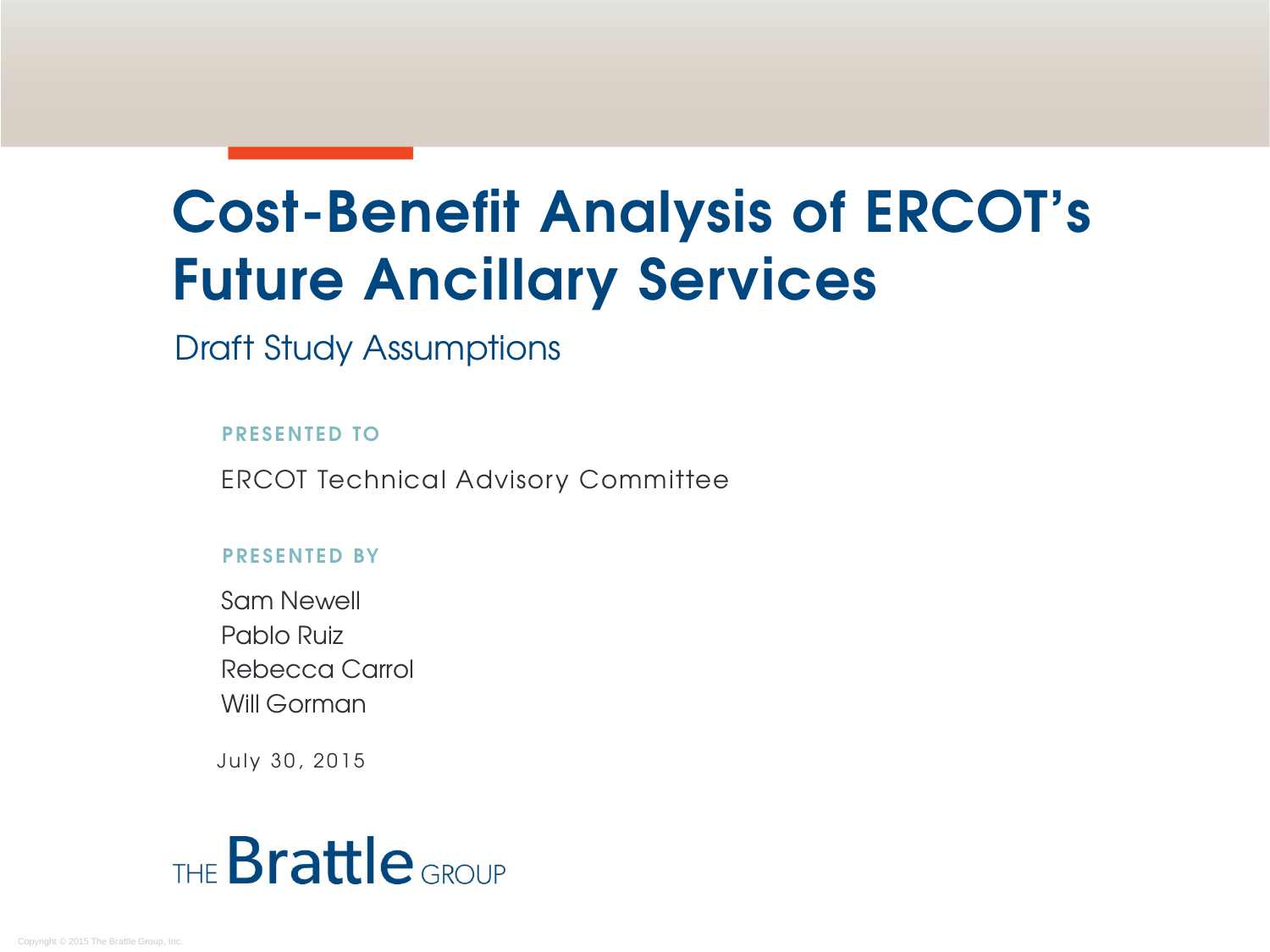

Cost-Benefit Analysis of ERCOT’s Future Ancillary Services
Draft Study Assumptions
PRESENTED TO
ERCOT Technical Advisory Committee
PRESENTED BY
Sam Newell
Pablo Ruiz
Rebecca Carrol
Will Gorman
July 30, 2015